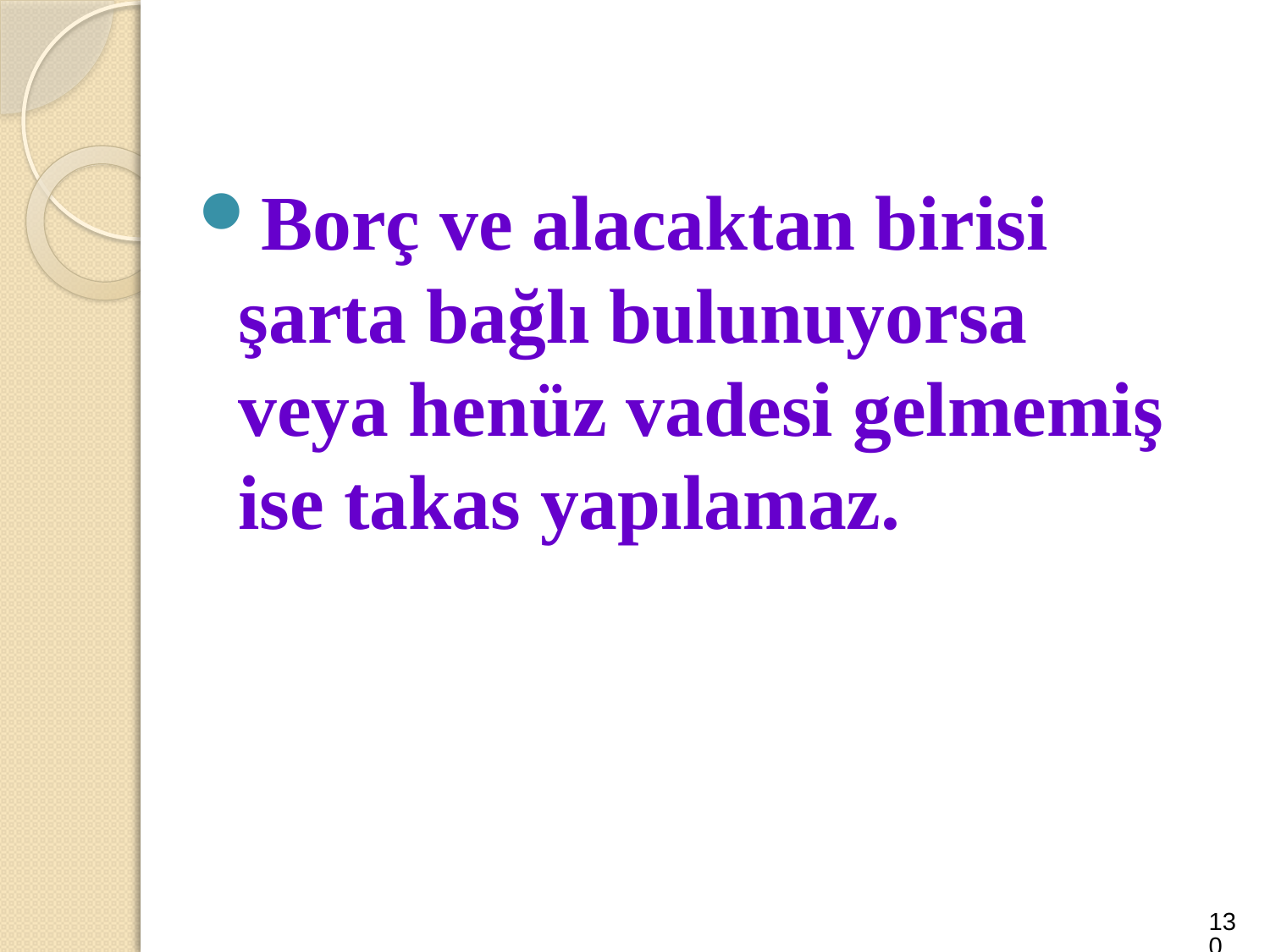

Borç ve alacaktan birisi şarta bağlı bulunuyorsa veya henüz vadesi gelmemiş ise takas yapılamaz.

130